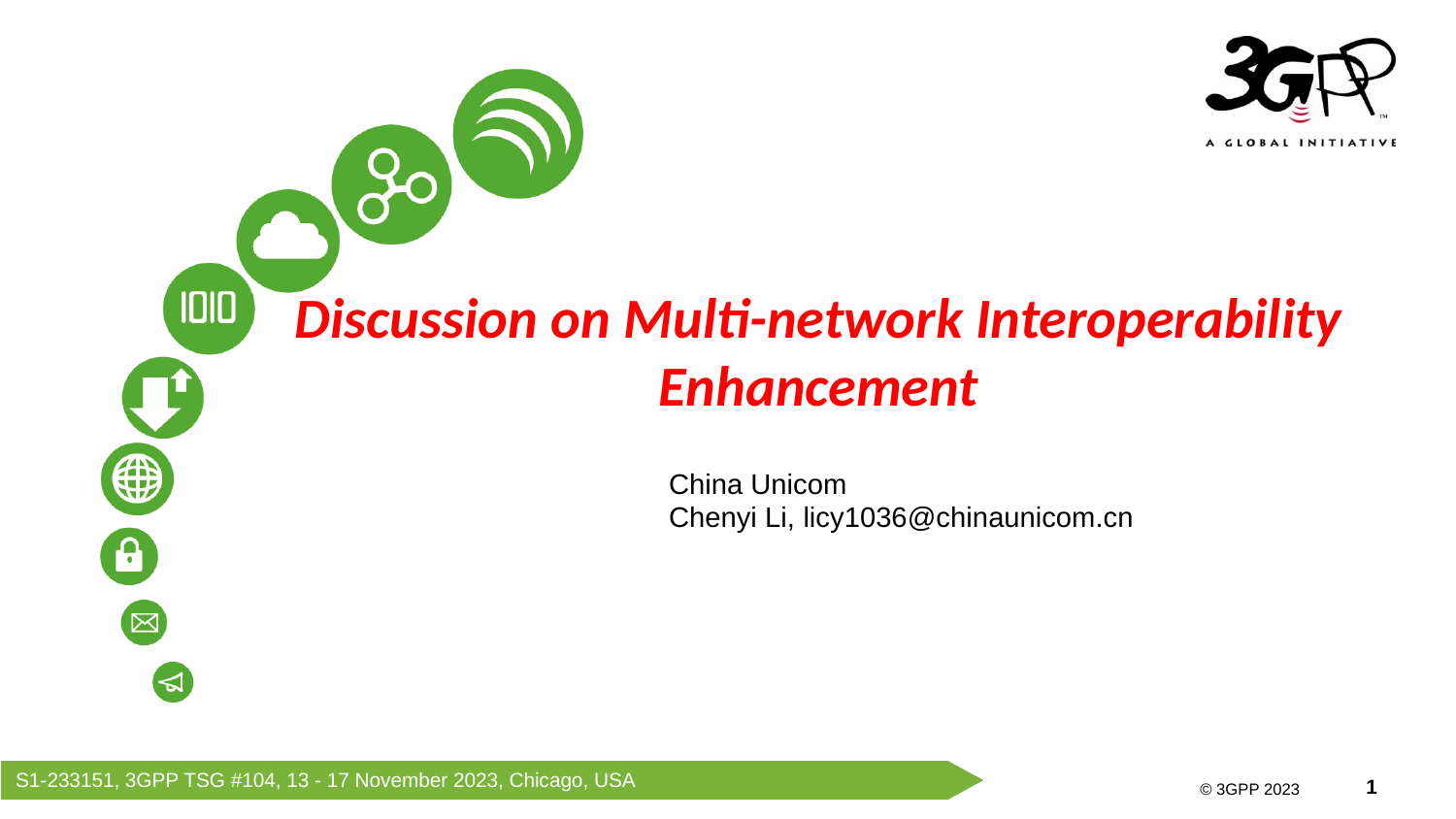

Discussion on Multi-network Interoperability Enhancement

# China Unicom
Chenyi Li, licy1036@chinaunicom.cn

S1-233151, 3GPP TSG #104, 13 - 17 November 2023, Chicago, USA